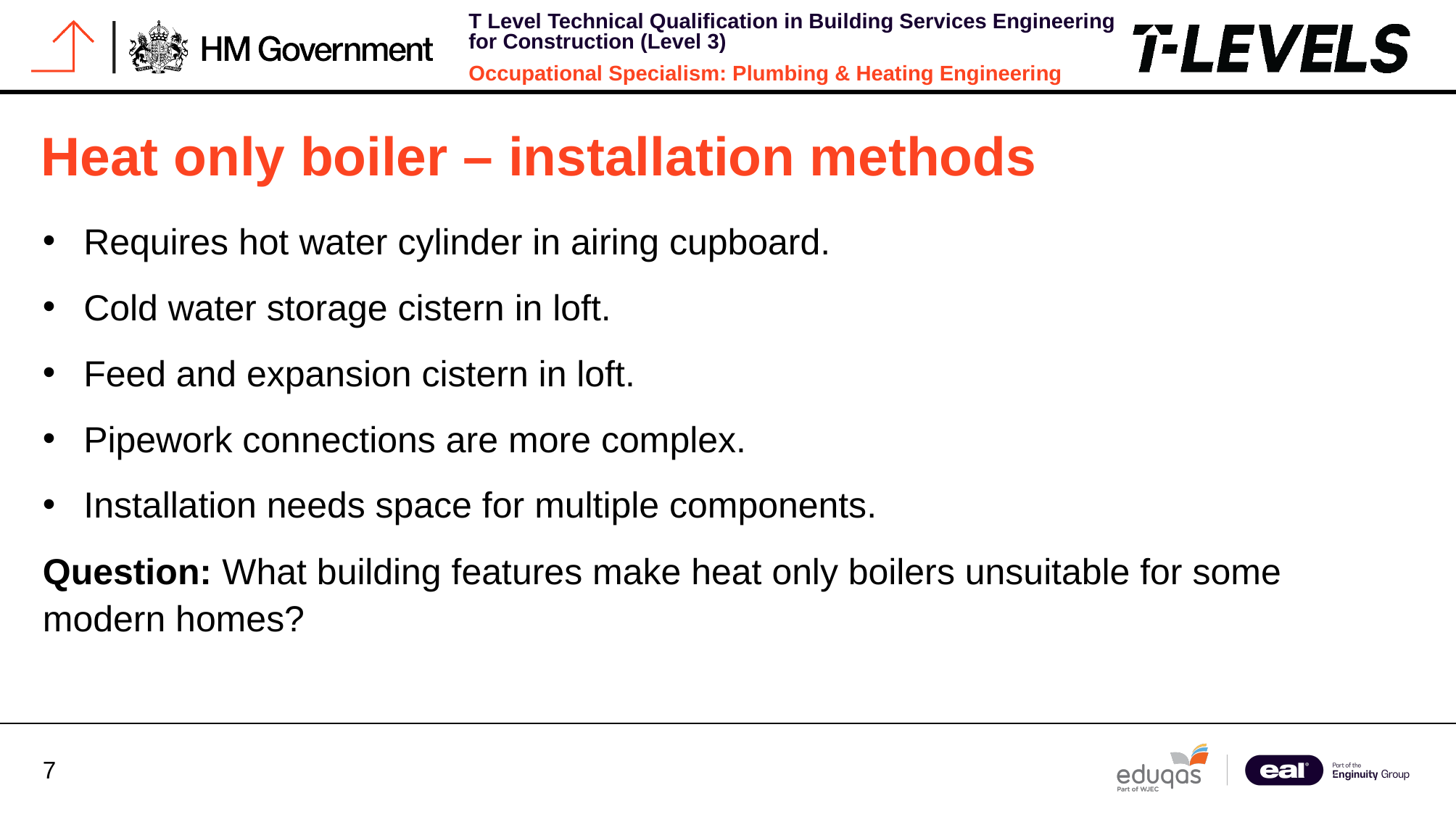

# Heat only boiler – installation methods
Requires hot water cylinder in airing cupboard.
Cold water storage cistern in loft.
Feed and expansion cistern in loft.
Pipework connections are more complex.
Installation needs space for multiple components.
Question: What building features make heat only boilers unsuitable for some modern homes?